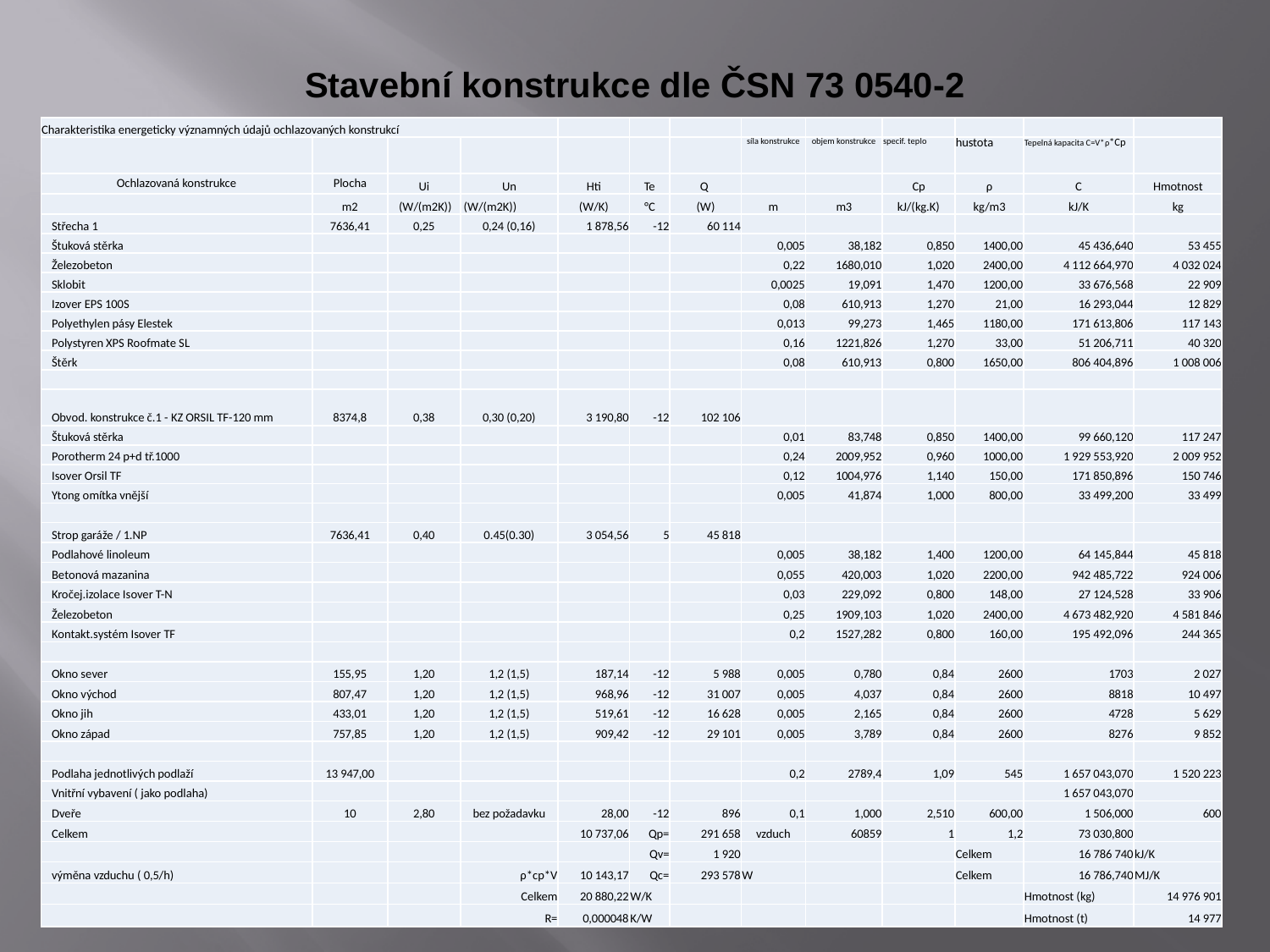

# Stavební konstrukce dle ČSN 73 0540-2
| Charakteristika energeticky významných údajů ochlazovaných konstrukcí |  |  |  |  |  |  |  |  |  |  |  |  |
| --- | --- | --- | --- | --- | --- | --- | --- | --- | --- | --- | --- | --- |
|  |  |  |  |  |  |  | síla konstrukce | objem konstrukce | specif. teplo | hustota | Tepelná kapacita C=V\*ρ\*Cp |  |
| Ochlazovaná konstrukce | Plocha | Ui | Un | Hti | Te | Q |  |  | Cp | ρ | C | Hmotnost |
|  | m2 | (W/(m2K)) | (W/(m2K)) | (W/K) | °C | (W) | m | m3 | kJ/(kg.K) | kg/m3 | kJ/K | kg |
| Střecha 1 | 7636,41 | 0,25 | 0,24 (0,16) | 1 878,56 | -12 | 60 114 |  |  |  |  |  |  |
| Štuková stěrka |  |  |  |  |  |  | 0,005 | 38,182 | 0,850 | 1400,00 | 45 436,640 | 53 455 |
| Železobeton |  |  |  |  |  |  | 0,22 | 1680,010 | 1,020 | 2400,00 | 4 112 664,970 | 4 032 024 |
| Sklobit |  |  |  |  |  |  | 0,0025 | 19,091 | 1,470 | 1200,00 | 33 676,568 | 22 909 |
| Izover EPS 100S |  |  |  |  |  |  | 0,08 | 610,913 | 1,270 | 21,00 | 16 293,044 | 12 829 |
| Polyethylen pásy Elestek |  |  |  |  |  |  | 0,013 | 99,273 | 1,465 | 1180,00 | 171 613,806 | 117 143 |
| Polystyren XPS Roofmate SL |  |  |  |  |  |  | 0,16 | 1221,826 | 1,270 | 33,00 | 51 206,711 | 40 320 |
| Štěrk |  |  |  |  |  |  | 0,08 | 610,913 | 0,800 | 1650,00 | 806 404,896 | 1 008 006 |
|  |  |  |  |  |  |  |  |  |  |  |  |  |
| Obvod. konstrukce č.1 - KZ ORSIL TF-120 mm | 8374,8 | 0,38 | 0,30 (0,20) | 3 190,80 | -12 | 102 106 |  |  |  |  |  |  |
| Štuková stěrka |  |  |  |  |  |  | 0,01 | 83,748 | 0,850 | 1400,00 | 99 660,120 | 117 247 |
| Porotherm 24 p+d tř.1000 |  |  |  |  |  |  | 0,24 | 2009,952 | 0,960 | 1000,00 | 1 929 553,920 | 2 009 952 |
| Isover Orsil TF |  |  |  |  |  |  | 0,12 | 1004,976 | 1,140 | 150,00 | 171 850,896 | 150 746 |
| Ytong omítka vnější |  |  |  |  |  |  | 0,005 | 41,874 | 1,000 | 800,00 | 33 499,200 | 33 499 |
|  |  |  |  |  |  |  |  |  |  |  |  |  |
| Strop garáže / 1.NP | 7636,41 | 0,40 | 0.45(0.30) | 3 054,56 | 5 | 45 818 |  |  |  |  |  |  |
| Podlahové linoleum |  |  |  |  |  |  | 0,005 | 38,182 | 1,400 | 1200,00 | 64 145,844 | 45 818 |
| Betonová mazanina |  |  |  |  |  |  | 0,055 | 420,003 | 1,020 | 2200,00 | 942 485,722 | 924 006 |
| Kročej.izolace Isover T-N |  |  |  |  |  |  | 0,03 | 229,092 | 0,800 | 148,00 | 27 124,528 | 33 906 |
| Železobeton |  |  |  |  |  |  | 0,25 | 1909,103 | 1,020 | 2400,00 | 4 673 482,920 | 4 581 846 |
| Kontakt.systém Isover TF |  |  |  |  |  |  | 0,2 | 1527,282 | 0,800 | 160,00 | 195 492,096 | 244 365 |
|  |  |  |  |  |  |  |  |  |  |  |  |  |
| Okno sever | 155,95 | 1,20 | 1,2 (1,5) | 187,14 | -12 | 5 988 | 0,005 | 0,780 | 0,84 | 2600 | 1703 | 2 027 |
| Okno východ | 807,47 | 1,20 | 1,2 (1,5) | 968,96 | -12 | 31 007 | 0,005 | 4,037 | 0,84 | 2600 | 8818 | 10 497 |
| Okno jih | 433,01 | 1,20 | 1,2 (1,5) | 519,61 | -12 | 16 628 | 0,005 | 2,165 | 0,84 | 2600 | 4728 | 5 629 |
| Okno západ | 757,85 | 1,20 | 1,2 (1,5) | 909,42 | -12 | 29 101 | 0,005 | 3,789 | 0,84 | 2600 | 8276 | 9 852 |
|  |  |  |  |  |  |  |  |  |  |  |  |  |
| Podlaha jednotlivých podlaží | 13 947,00 |  |  |  |  |  | 0,2 | 2789,4 | 1,09 | 545 | 1 657 043,070 | 1 520 223 |
| Vnitřní vybavení ( jako podlaha) |  |  |  |  |  |  |  |  |  |  | 1 657 043,070 |  |
| Dveře | 10 | 2,80 | bez požadavku | 28,00 | -12 | 896 | 0,1 | 1,000 | 2,510 | 600,00 | 1 506,000 | 600 |
| Celkem |  |  |  | 10 737,06 | Qp= | 291 658 | vzduch | 60859 | 1 | 1,2 | 73 030,800 |  |
|  |  |  |  |  | Qv= | 1 920 |  |  |  | Celkem | 16 786 740 | kJ/K |
| výměna vzduchu ( 0,5/h) |  |  | ρ\*cp\*V | 10 143,17 | Qc= | 293 578 | W |  |  | Celkem | 16 786,740 | MJ/K |
|  |  |  | Celkem | 20 880,22 | W/K |  |  |  |  |  | Hmotnost (kg) | 14 976 901 |
|  |  |  | R= | 0,000048 | K/W |  |  |  |  |  | Hmotnost (t) | 14 977 |